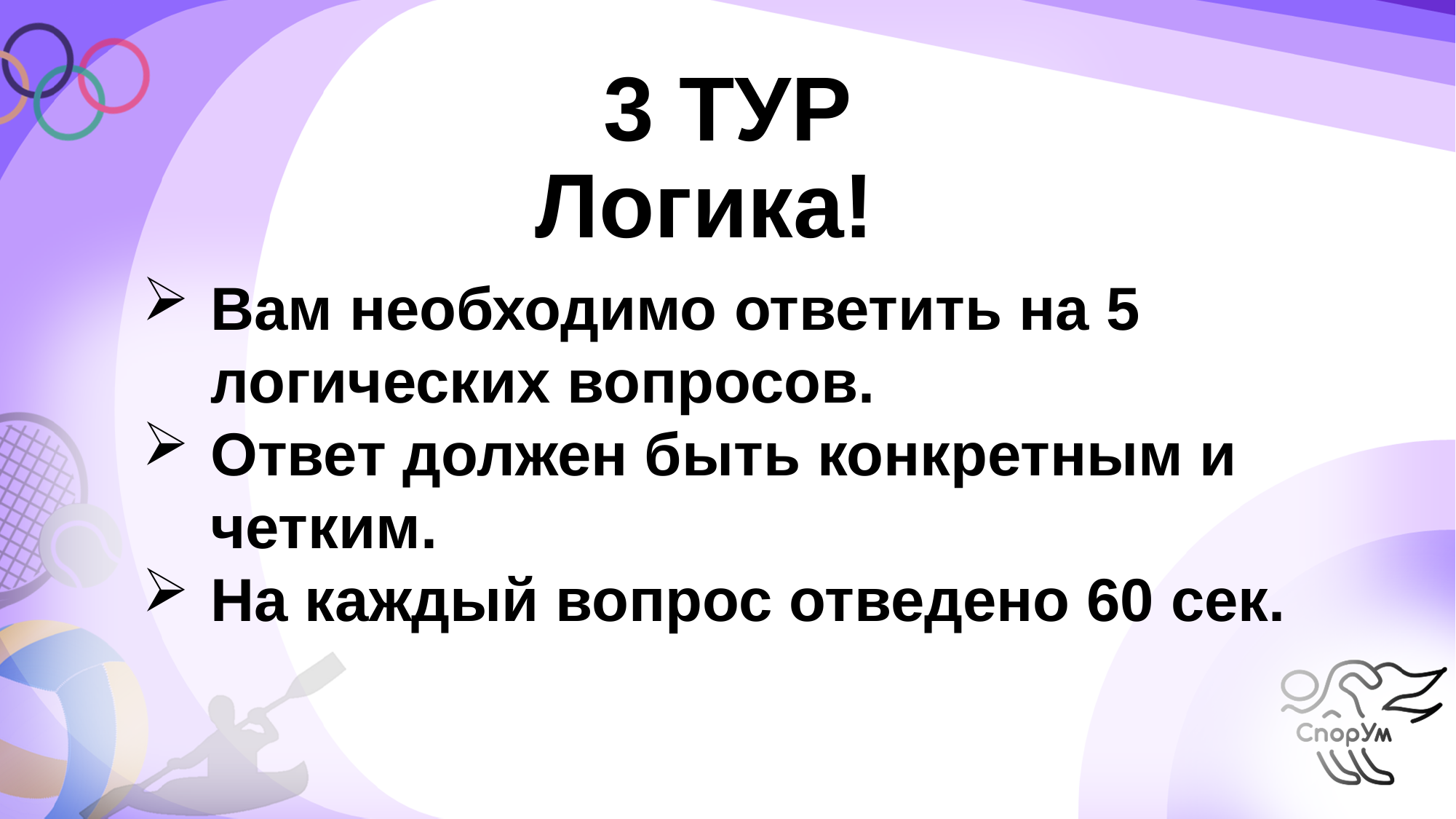

3 ТУР
Логика!

Вам необходимо ответить на 5 логических вопросов.
Ответ должен быть конкретным и четким.
На каждый вопрос отведено 60 сек.